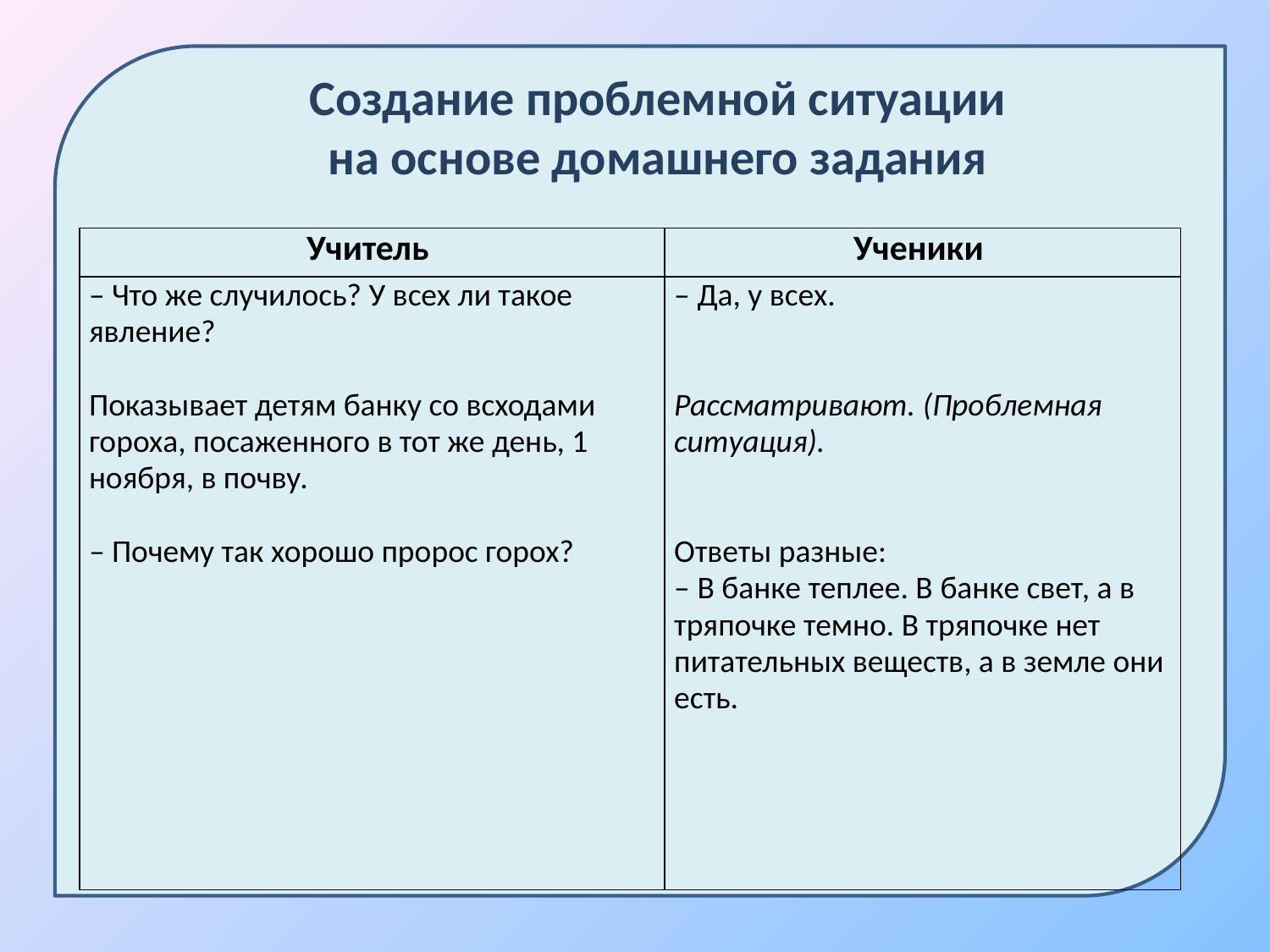

Создание проблемной ситуации на основе домашнего задания
| Учитель | Ученики |
| --- | --- |
| – Что же случилось? У всех ли такое явление? Показывает детям банку со всходами гороха, посаженного в тот же день, 1 ноября, в почву. – Почему так хорошо пророс горох? | – Да, у всех. Рассматривают. (Проблемная ситуация). Ответы разные: – В банке теплее. В банке свет, а в тряпочке темно. В тряпочке нет питательных веществ, а в земле они есть. |